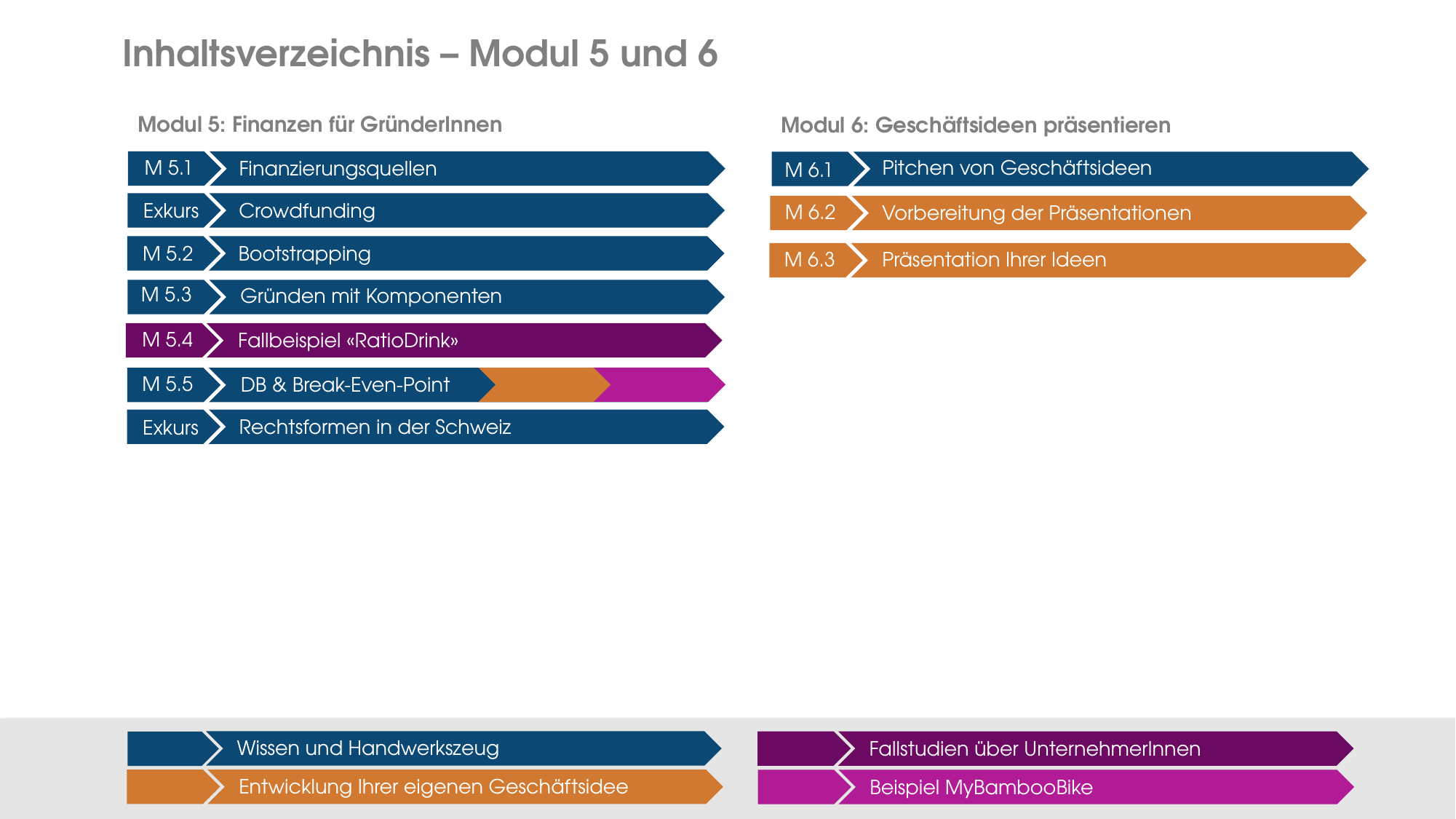

Inhaltsverzeichnis – Modul 5 und 6
Modul 5: Finanzen für GründerInnen
Modul 6: Geschäftsideen präsentieren

M 5.1
Pitchen von Geschäftsideen
Finanzierungsquellen
M 6.1

Crowdfunding
Exkurs

M 6.2
Vorbereitung der Präsentationen

Bootstrapping
M 5.2

Präsentation Ihrer Ideen
M 6.3
M 5.3

Gründen mit Komponenten

M 5.4
Fallbeispiel «RatioDrink»

M 5.5
DB & Break-Even-Point

Rechtsformen in der Schweiz
Exkurs

Wissen und Handwerkszeug

Fallstudien über UnternehmerInnen

Entwicklung Ihrer eigenen Geschäftsidee
Beispiel MyBambooBike